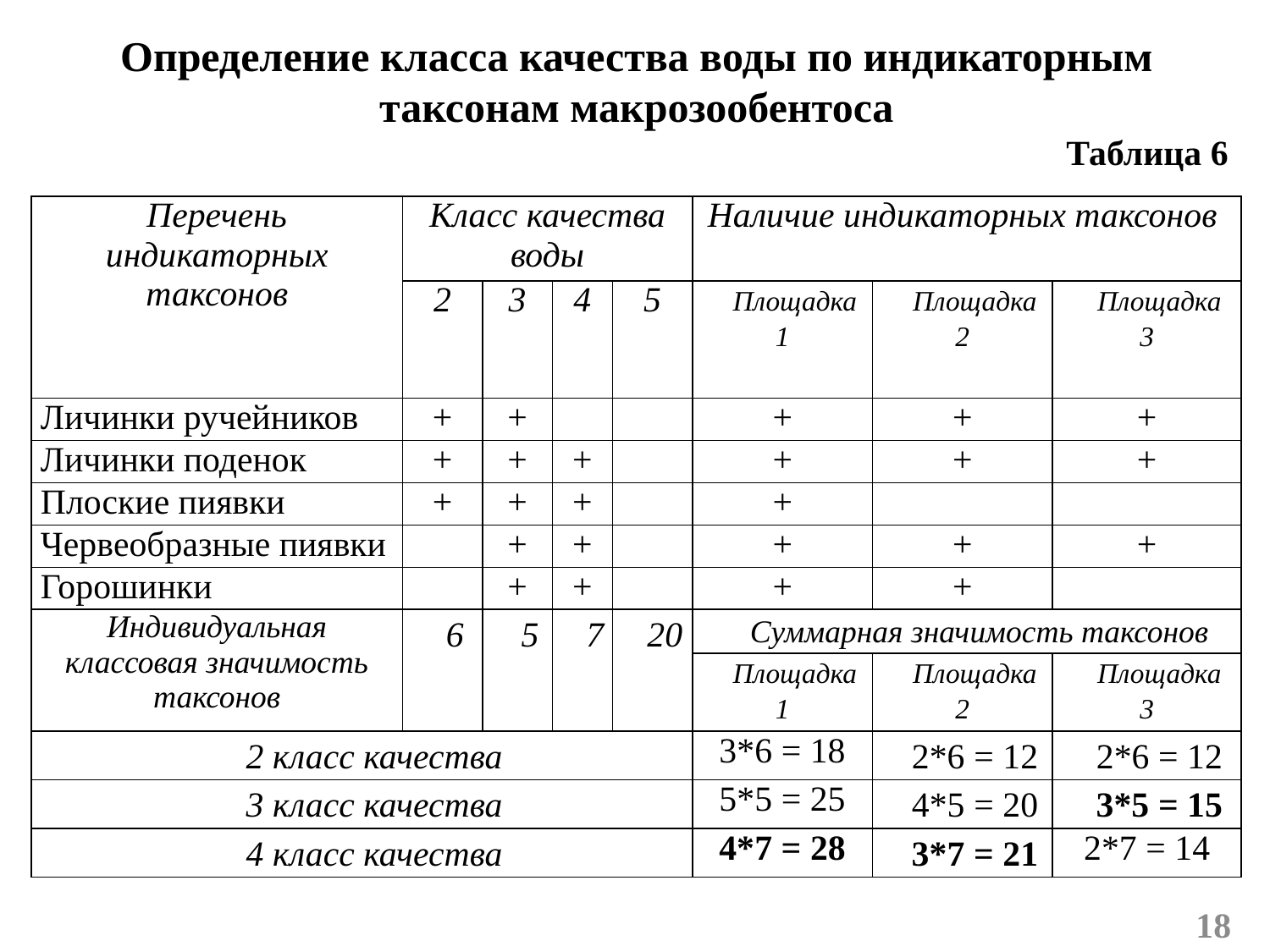

# Определение класса качества воды по индикаторным таксонам макрозообентоса
Таблица 6
| Перечень индикаторных таксонов | Класс качества воды |  |  |  | Наличие индикаторных таксонов |  |  |
| --- | --- | --- | --- | --- | --- | --- | --- |
|  | 2 | 3 | 4 | 5 | Площадка 1 | Площадка 2 | Площадка 3 |
| Личинки ручейников | + | + |  |  | + | + | + |
| Личинки поденок | + | + | + |  | + | + | + |
| Плоские пиявки | + | + | + |  | + |  |  |
| Червеобразные пиявки |  | + | + |  | + | + | + |
| Горошинки |  | + | + |  | + | + |  |
| Индивидуальная классовая значимость таксонов | 6 | 5 | 7 | 20 | Суммарная значимость таксонов |  |  |
|  |  |  |  |  | Площадка 1 | Площадка 2 | Площадка 3 |
| 2 класс качества |  |  |  |  | 3\*6 = 18 | 2\*6 = 12 | 2\*6 = 12 |
| 3 класс качества |  |  |  |  | 5\*5 = 25 | 4\*5 = 20 | 3\*5 = 15 |
| 4 класс качества |  |  |  |  | 4\*7 = 28 | 3\*7 = 21 | 2\*7 = 14 |
18